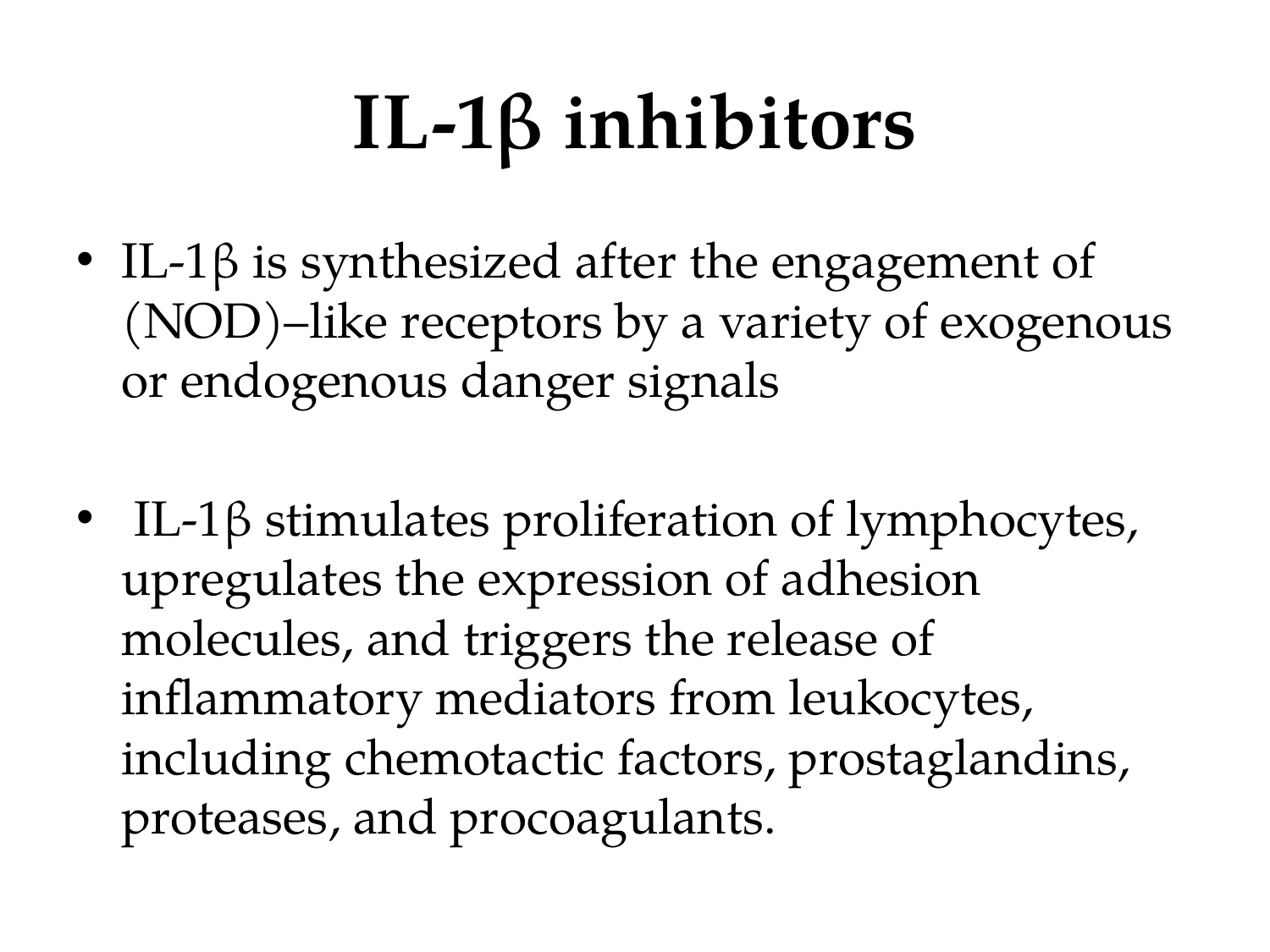

# IL-1β inhibitors
IL-1β is synthesized after the engagement of (NOD)–like receptors by a variety of exogenous or endogenous danger signals

 IL-1β stimulates proliferation of lymphocytes, upregulates the expression of adhesion molecules, and triggers the release of inflammatory mediators from leukocytes, including chemotactic factors, prostaglandins, proteases, and procoagulants.